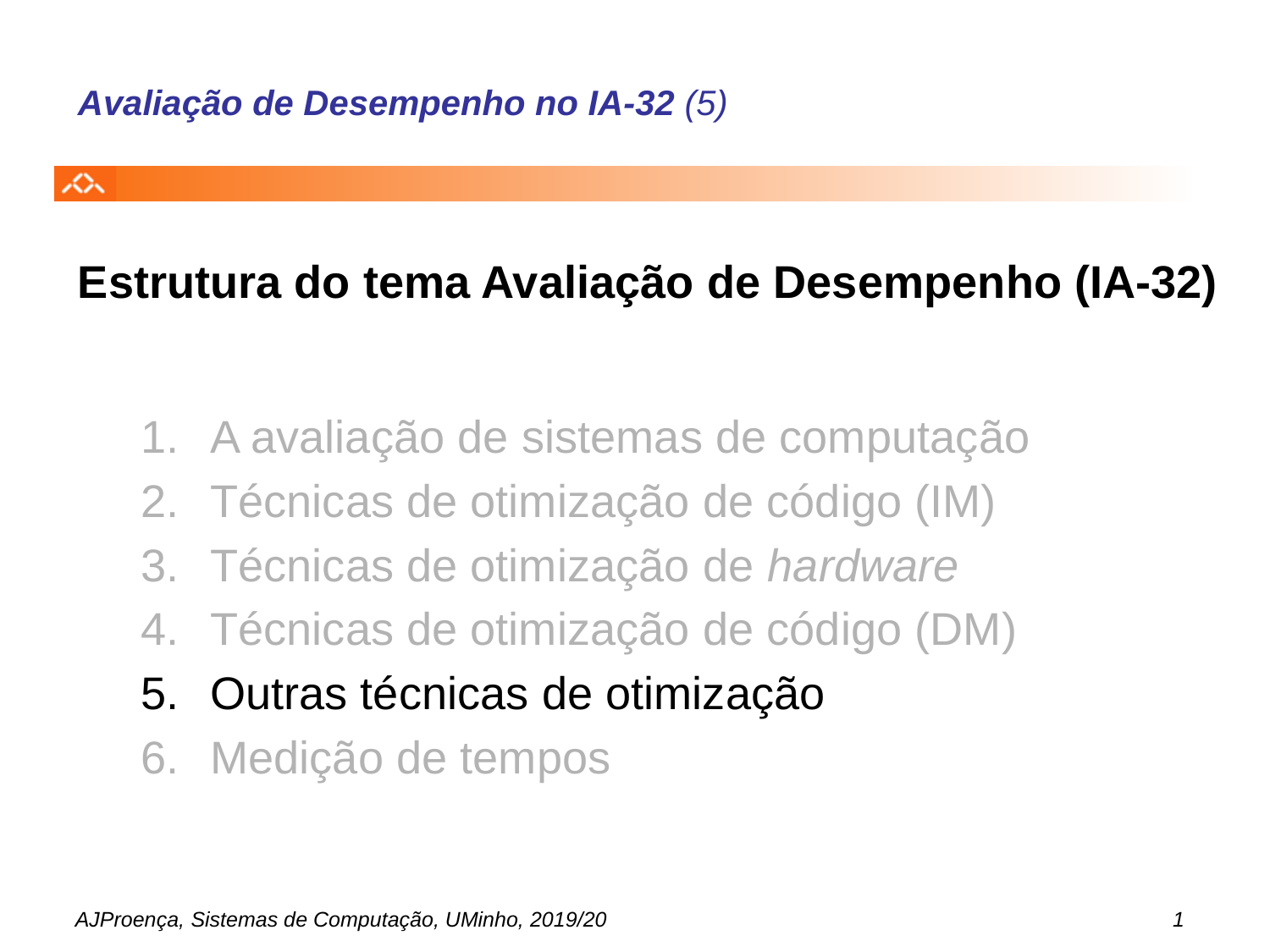

# Avaliação de Desempenho no IA-32 (5)
Estrutura do tema Avaliação de Desempenho (IA-32)

A avaliação de sistemas de computação
Técnicas de otimização de código (IM)
Técnicas de otimização de hardware
Técnicas de otimização de código (DM)
Outras técnicas de otimização
Medição de tempos